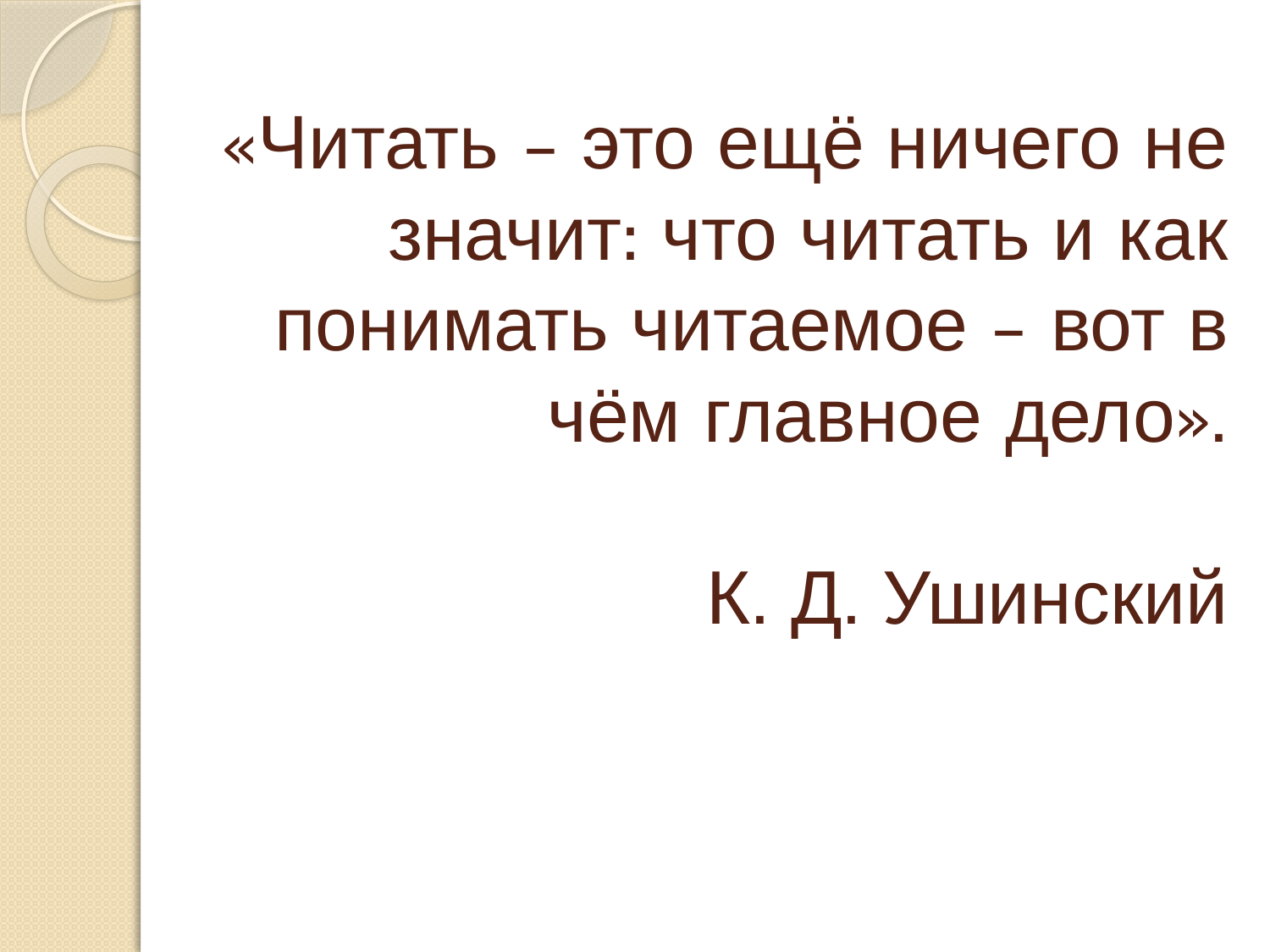

# «Читать – это ещё ничего не значит: что читать и как понимать читаемое – вот в чём главное дело». К. Д. Ушинский